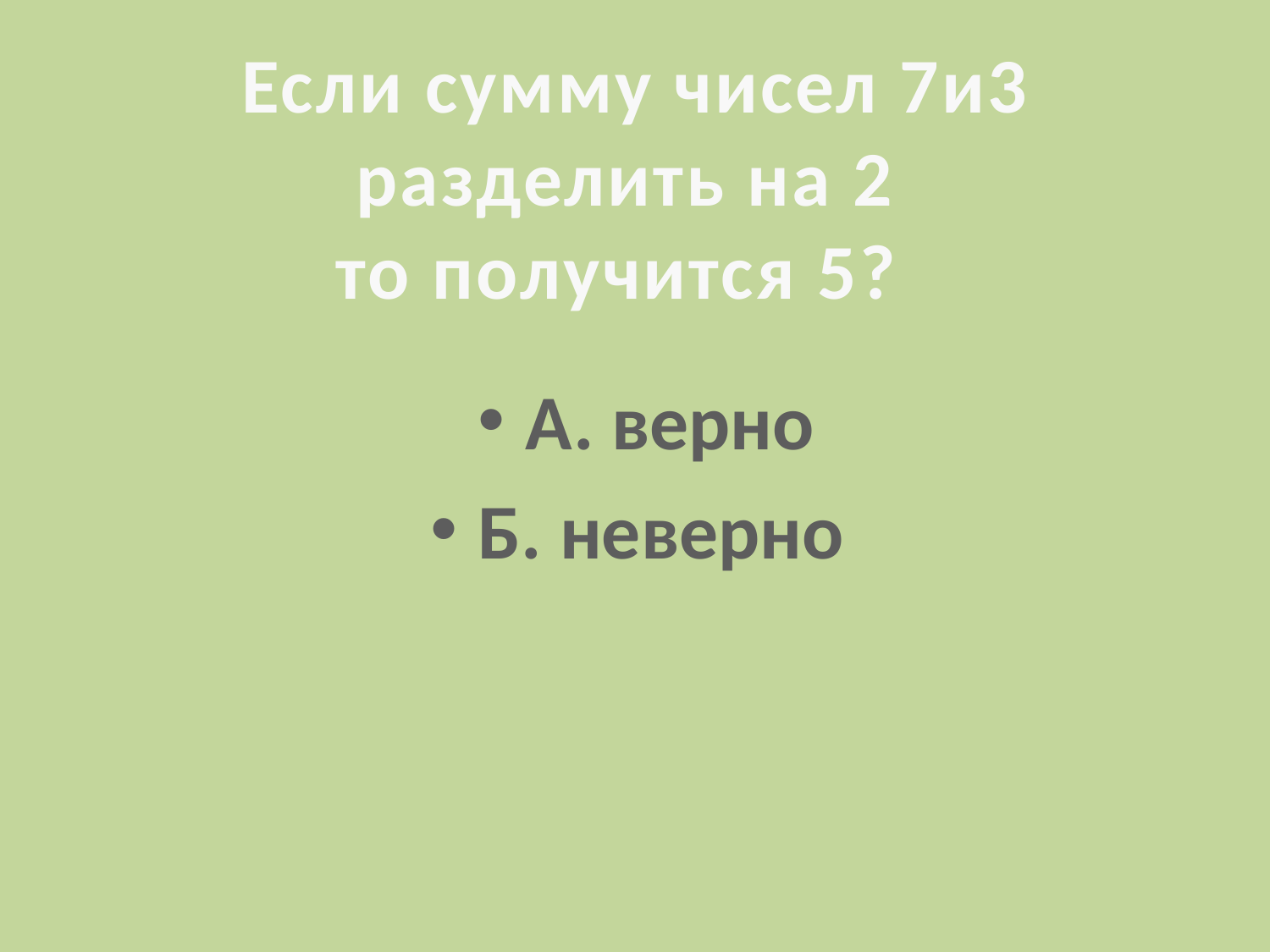

# Если сумму чисел 7и3 разделить на 2 то получится 5?
А. верно
Б. неверно